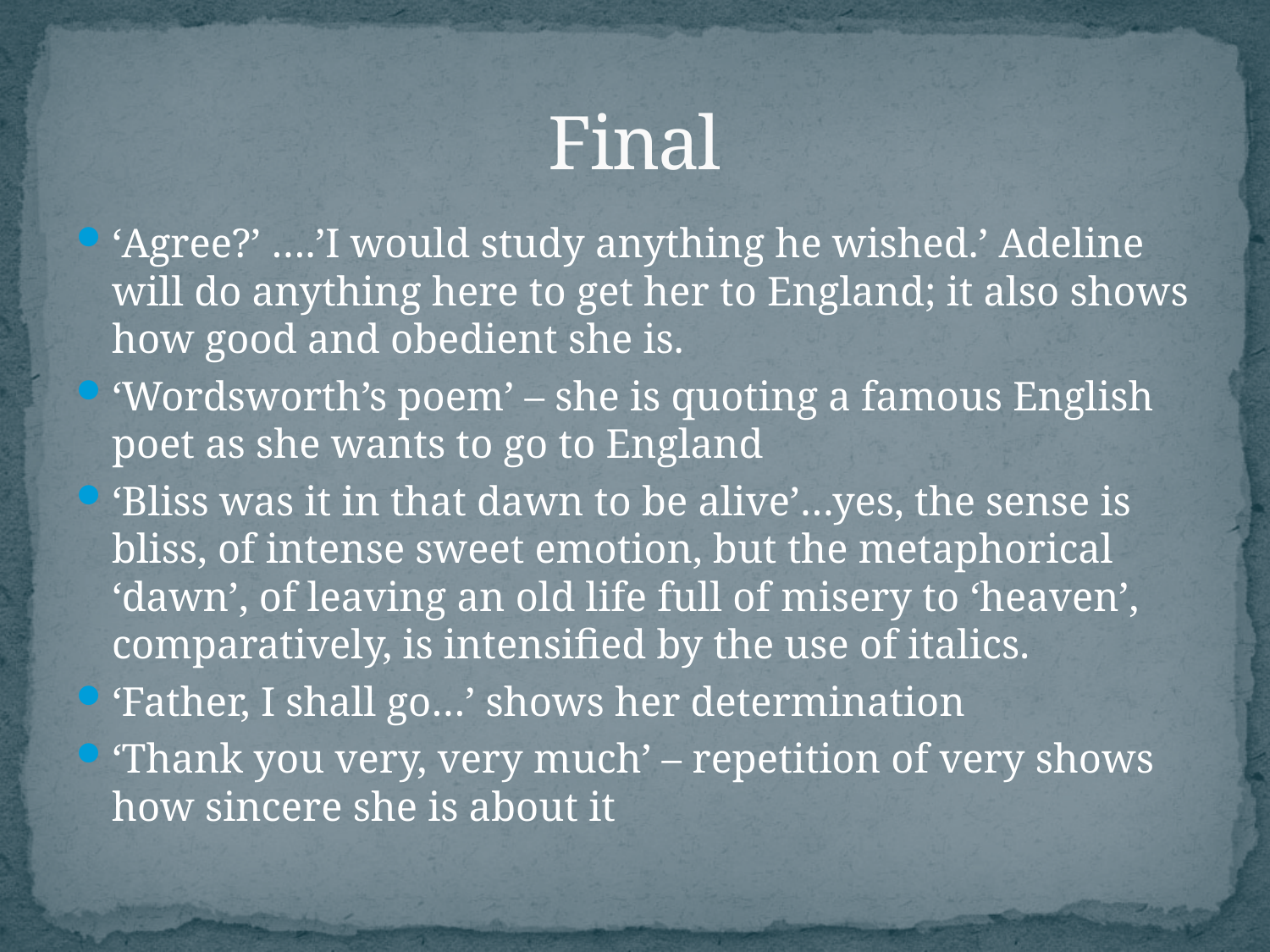

# Final
‘Agree?’ ….’I would study anything he wished.’ Adeline will do anything here to get her to England; it also shows how good and obedient she is.
‘Wordsworth’s poem’ – she is quoting a famous English poet as she wants to go to England
‘Bliss was it in that dawn to be alive’…yes, the sense is bliss, of intense sweet emotion, but the metaphorical ‘dawn’, of leaving an old life full of misery to ‘heaven’, comparatively, is intensified by the use of italics.
‘Father, I shall go…’ shows her determination
‘Thank you very, very much’ – repetition of very shows how sincere she is about it